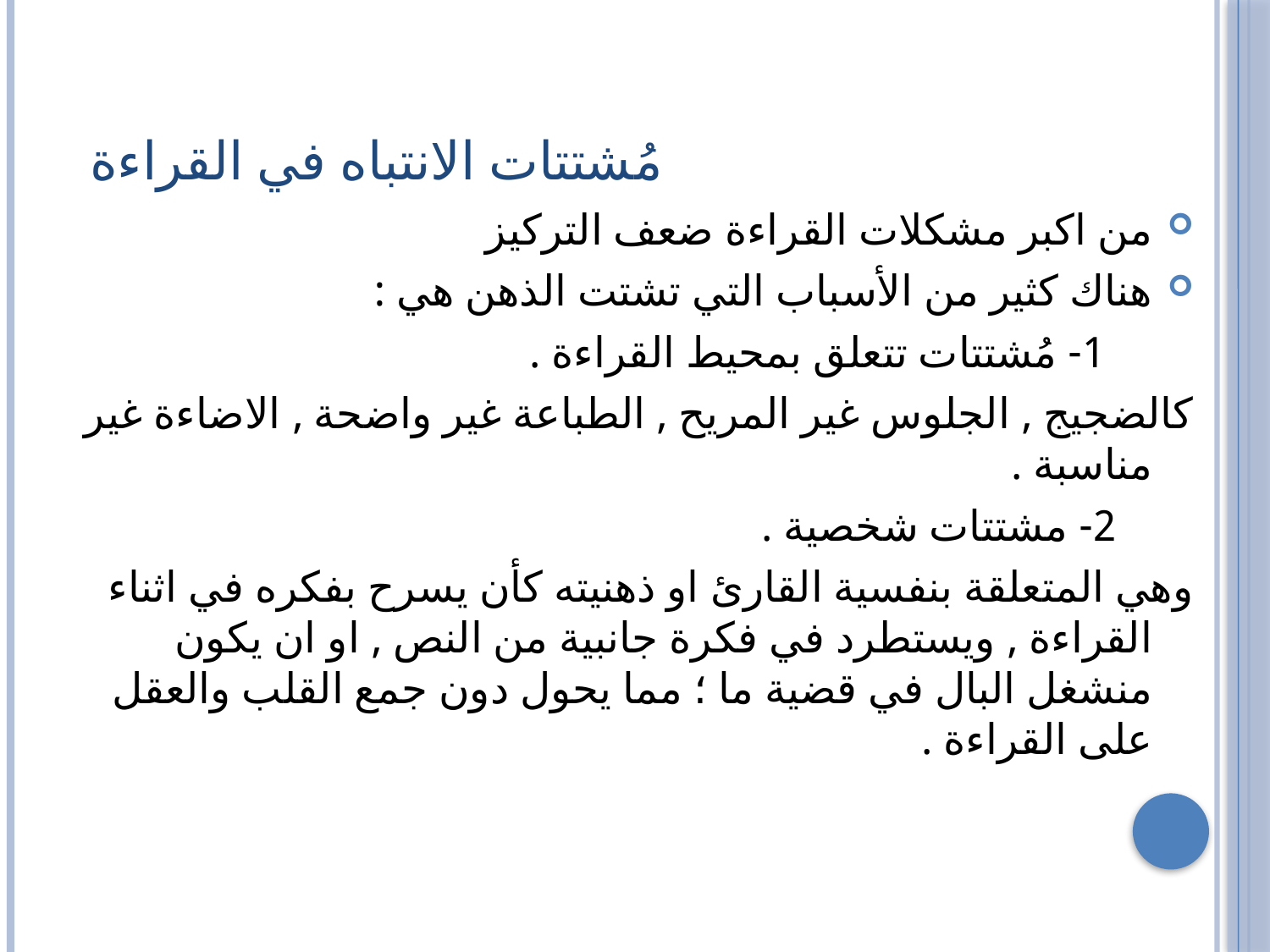

# مُشتتات الانتباه في القراءة
من اكبر مشكلات القراءة ضعف التركيز
هناك كثير من الأسباب التي تشتت الذهن هي :
        1- مُشتتات تتعلق بمحيط القراءة .
كالضجيج , الجلوس غير المريح , الطباعة غير واضحة , الاضاءة غير مناسبة .
       2- مشتتات شخصية .
وهي المتعلقة بنفسية القارئ او ذهنيته كأن يسرح بفكره في اثناء القراءة , ويستطرد في فكرة جانبية من النص , او ان يكون منشغل البال في قضية ما ؛ مما يحول دون جمع القلب والعقل على القراءة .